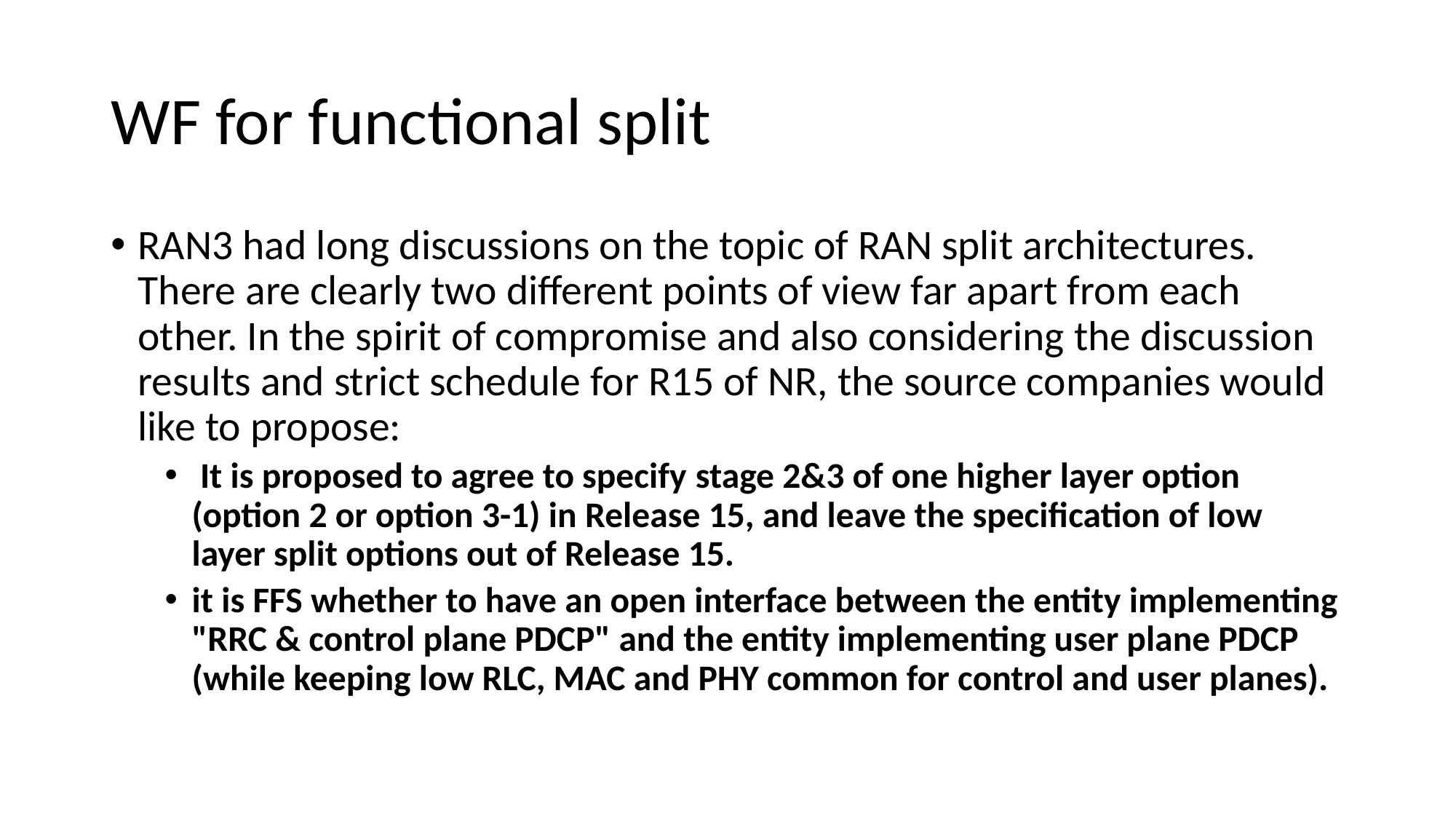

# WF for functional split
RAN3 had long discussions on the topic of RAN split architectures. There are clearly two different points of view far apart from each other. In the spirit of compromise and also considering the discussion results and strict schedule for R15 of NR, the source companies would like to propose:
 It is proposed to agree to specify stage 2&3 of one higher layer option (option 2 or option 3-1) in Release 15, and leave the specification of low layer split options out of Release 15.
it is FFS whether to have an open interface between the entity implementing "RRC & control plane PDCP" and the entity implementing user plane PDCP (while keeping low RLC, MAC and PHY common for control and user planes).